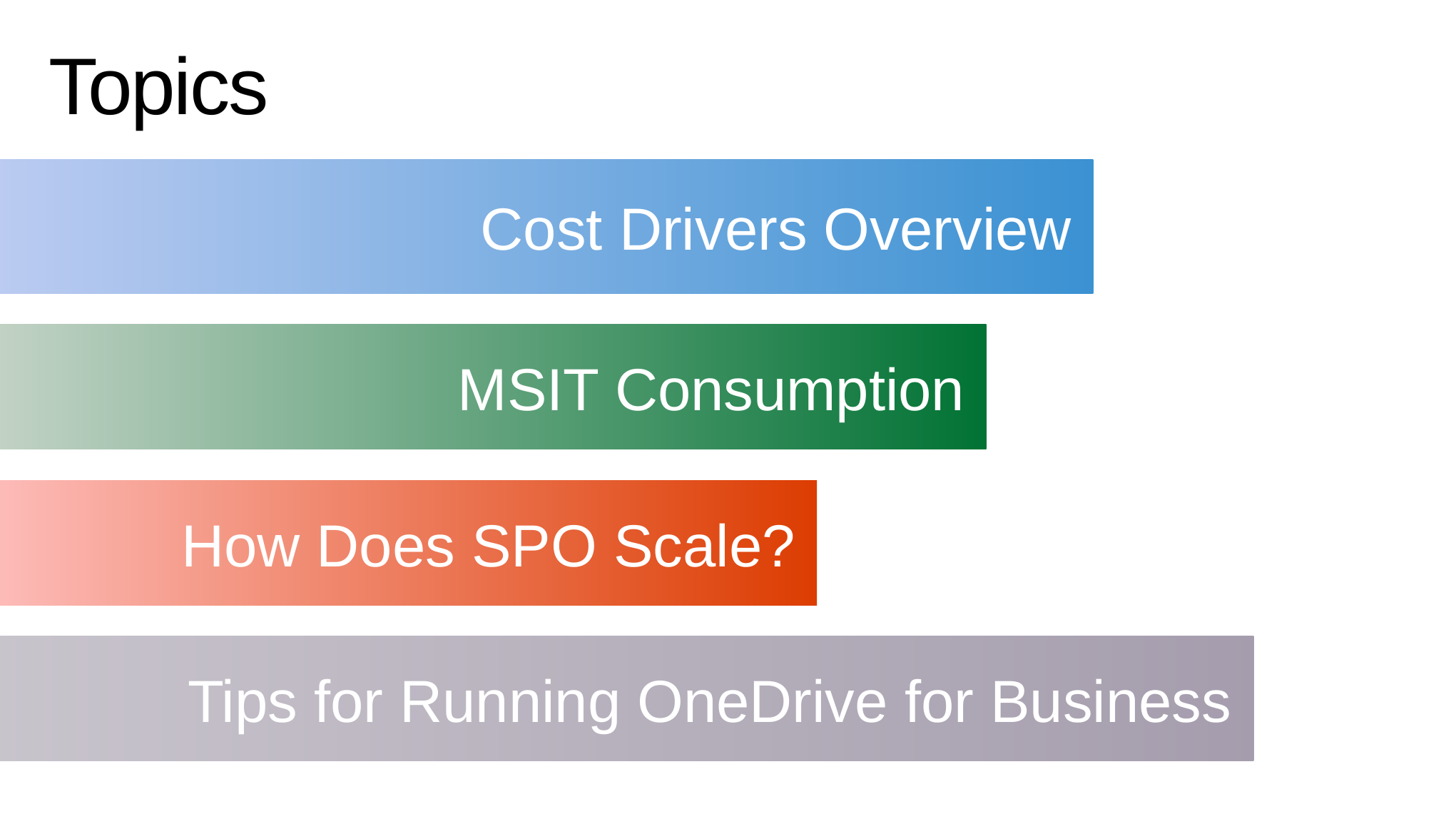

# Topics
Cost Drivers Overview
MSIT Consumption
How Does SPO Scale?
Tips for Running OneDrive for Business